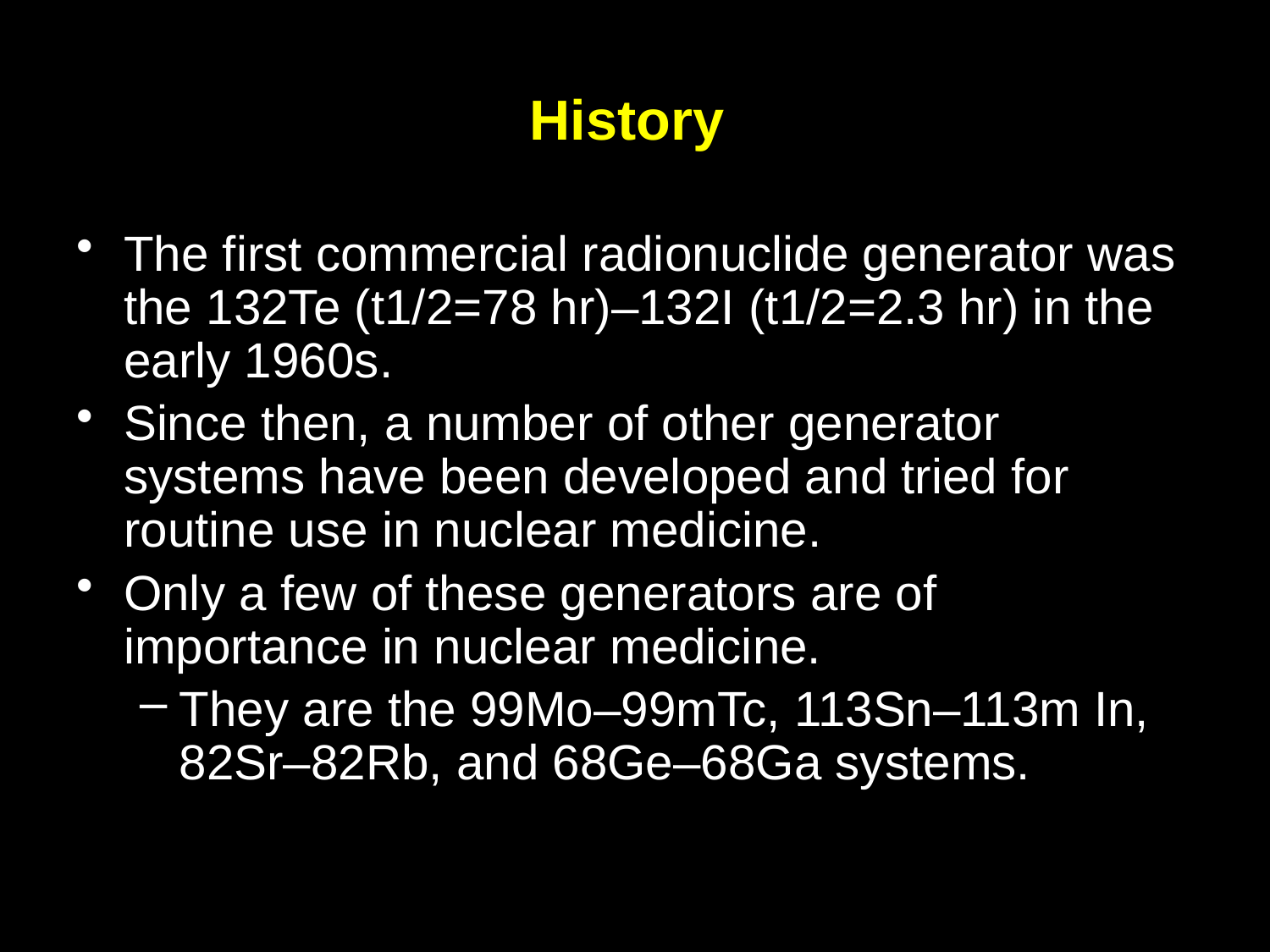

# History
The first commercial radionuclide generator was the 132Te (t1/2=78 hr)–132I (t1/2=2.3 hr) in the early 1960s.
Since then, a number of other generator systems have been developed and tried for routine use in nuclear medicine.
Only a few of these generators are of importance in nuclear medicine.
They are the 99Mo–99mTc, 113Sn–113m In, 82Sr–82Rb, and 68Ge–68Ga systems.